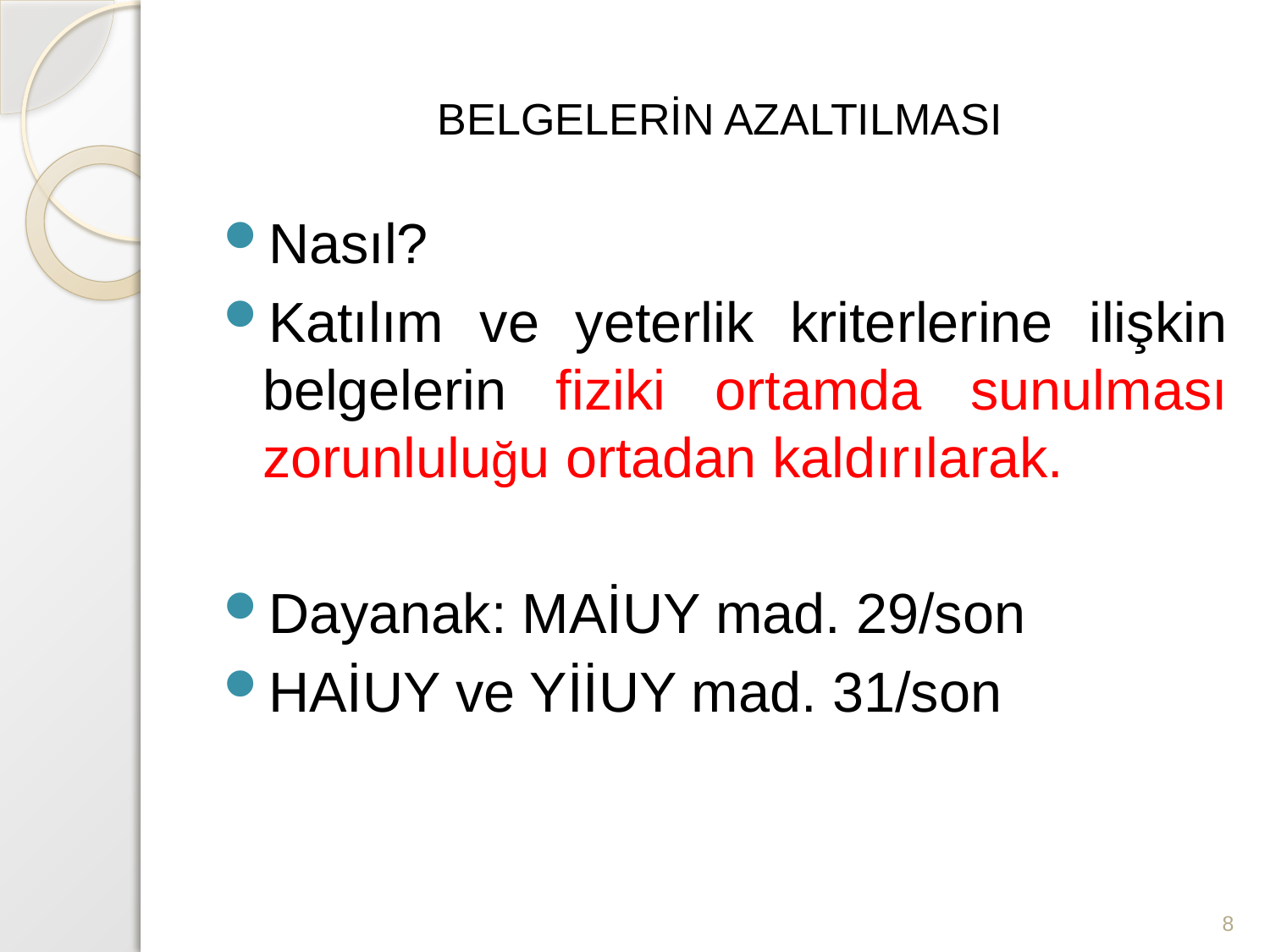

# BELGELERİN AZALTILMASI
Nasıl?
Katılım ve yeterlik kriterlerine ilişkin belgelerin fiziki ortamda sunulması zorunluluğu ortadan kaldırılarak.

Dayanak: MAİUY mad. 29/son
HAİUY ve YİİUY mad. 31/son

8